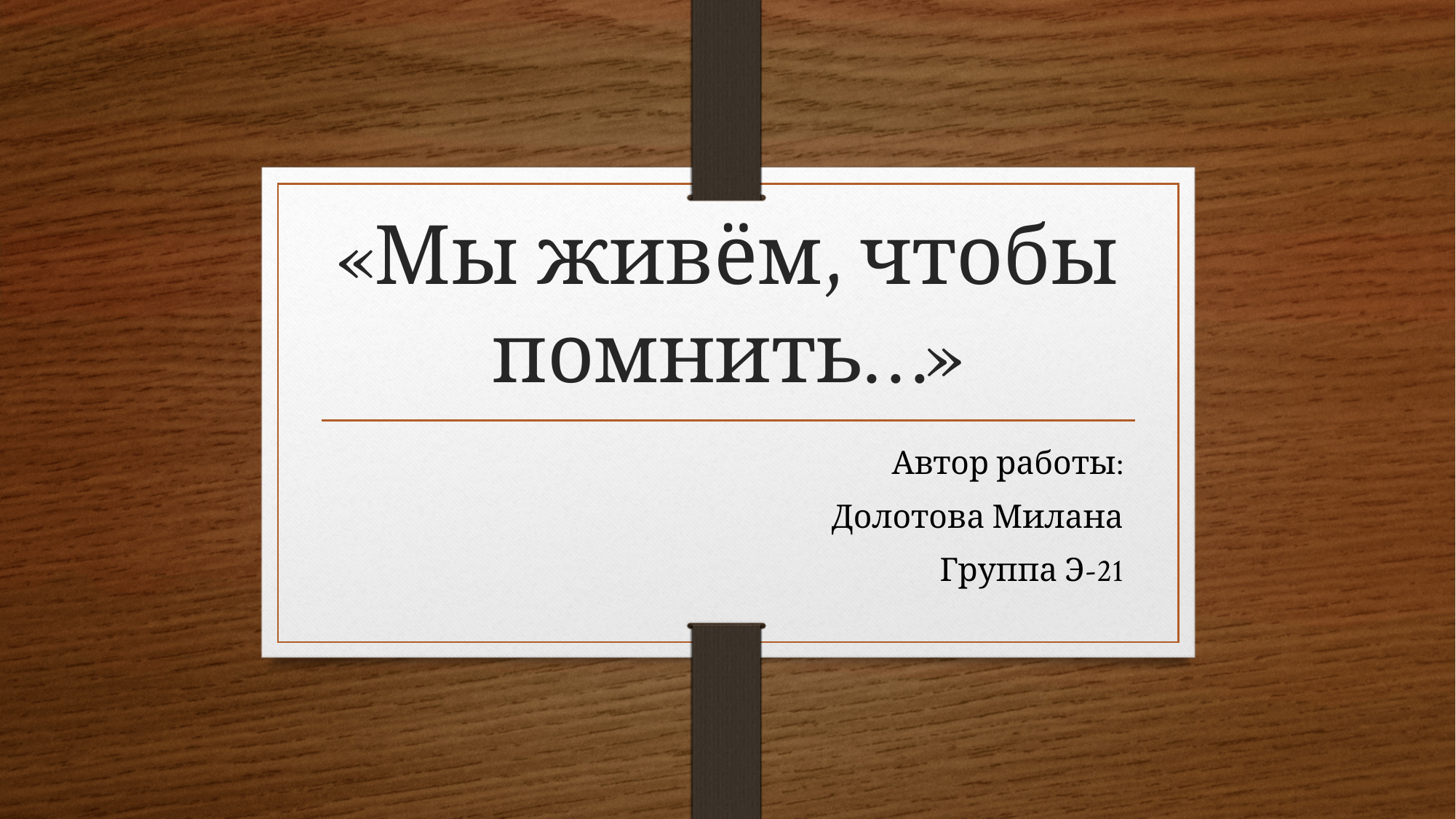

# «Мы живём, чтобы помнить…»
Автор работы:
Долотова Милана
Группа Э-21